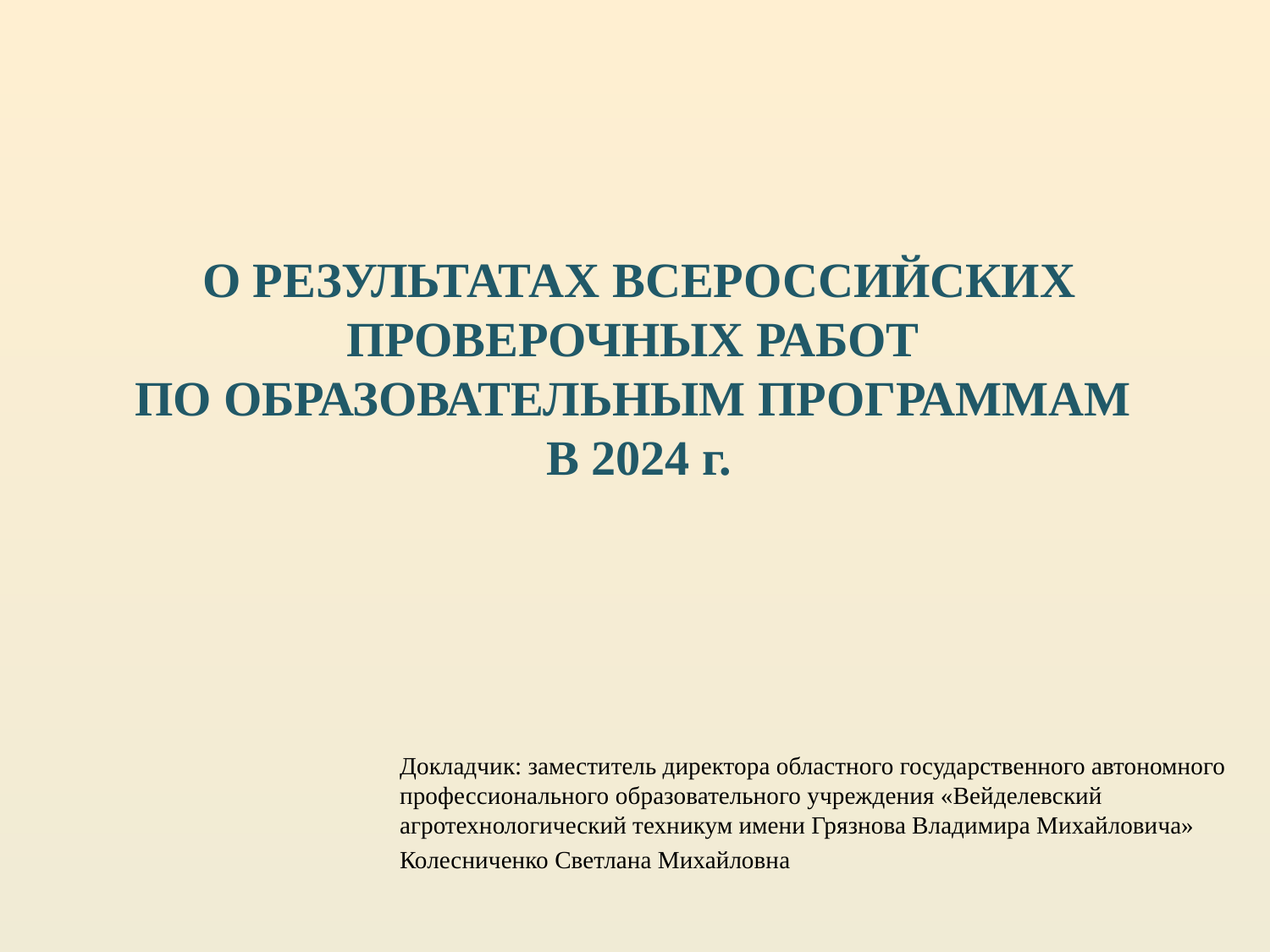

# О РЕЗУЛЬТАТАХ ВСЕРОССИЙСКИХ ПРОВЕРОЧНЫХ РАБОТ ПО ОБРАЗОВАТЕЛЬНЫМ ПРОГРАММАМ В 2024 г.
Докладчик: заместитель директора областного государственного автономного профессионального образовательного учреждения «Вейделевский агротехнологический техникум имени Грязнова Владимира Михайловича»
Колесниченко Светлана Михайловна